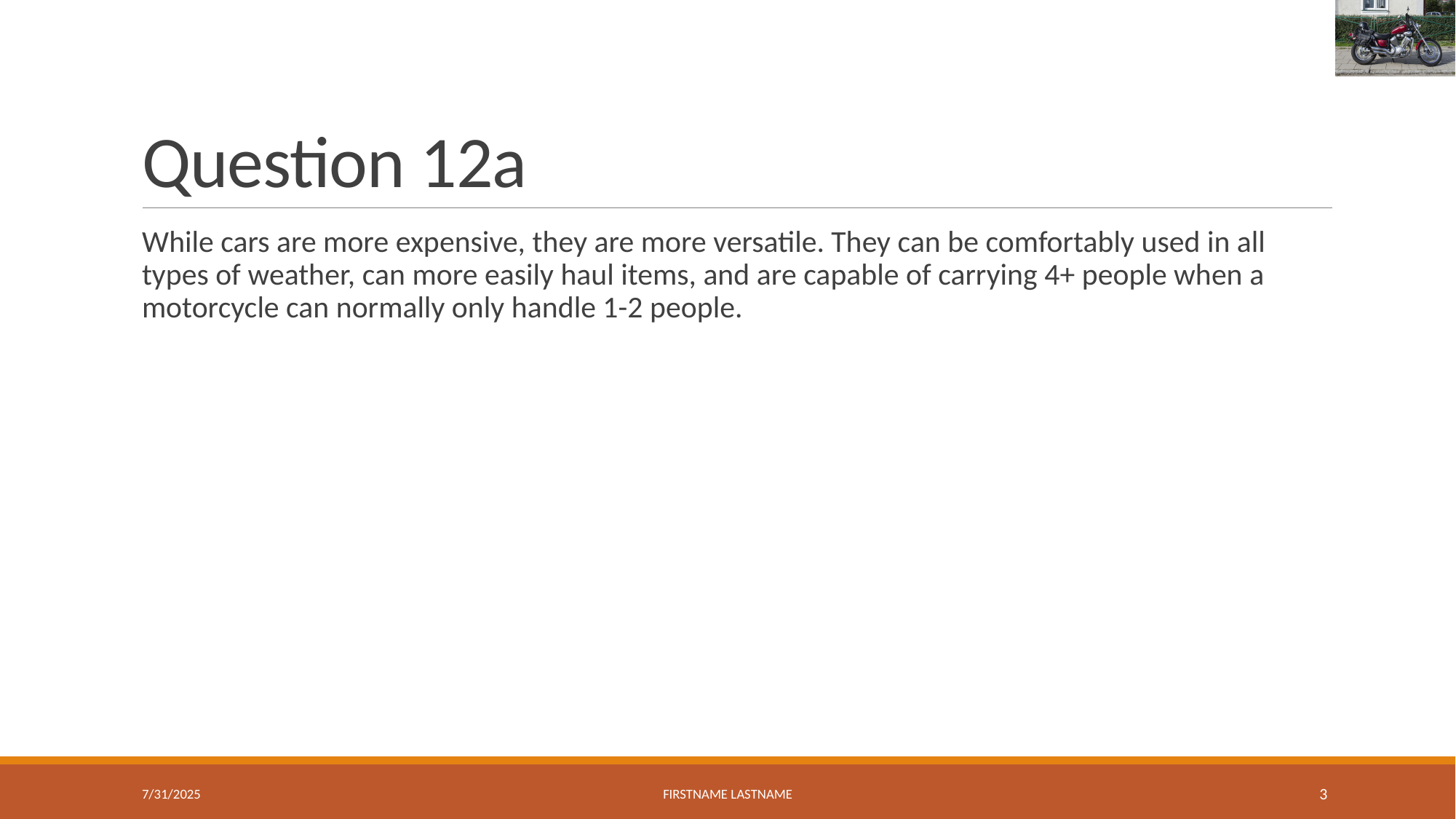

# Question 12a
While cars are more expensive, they are more versatile. They can be comfortably used in all types of weather, can more easily haul items, and are capable of carrying 4+ people when a motorcycle can normally only handle 1-2 people.
7/31/2025
Firstname Lastname
3